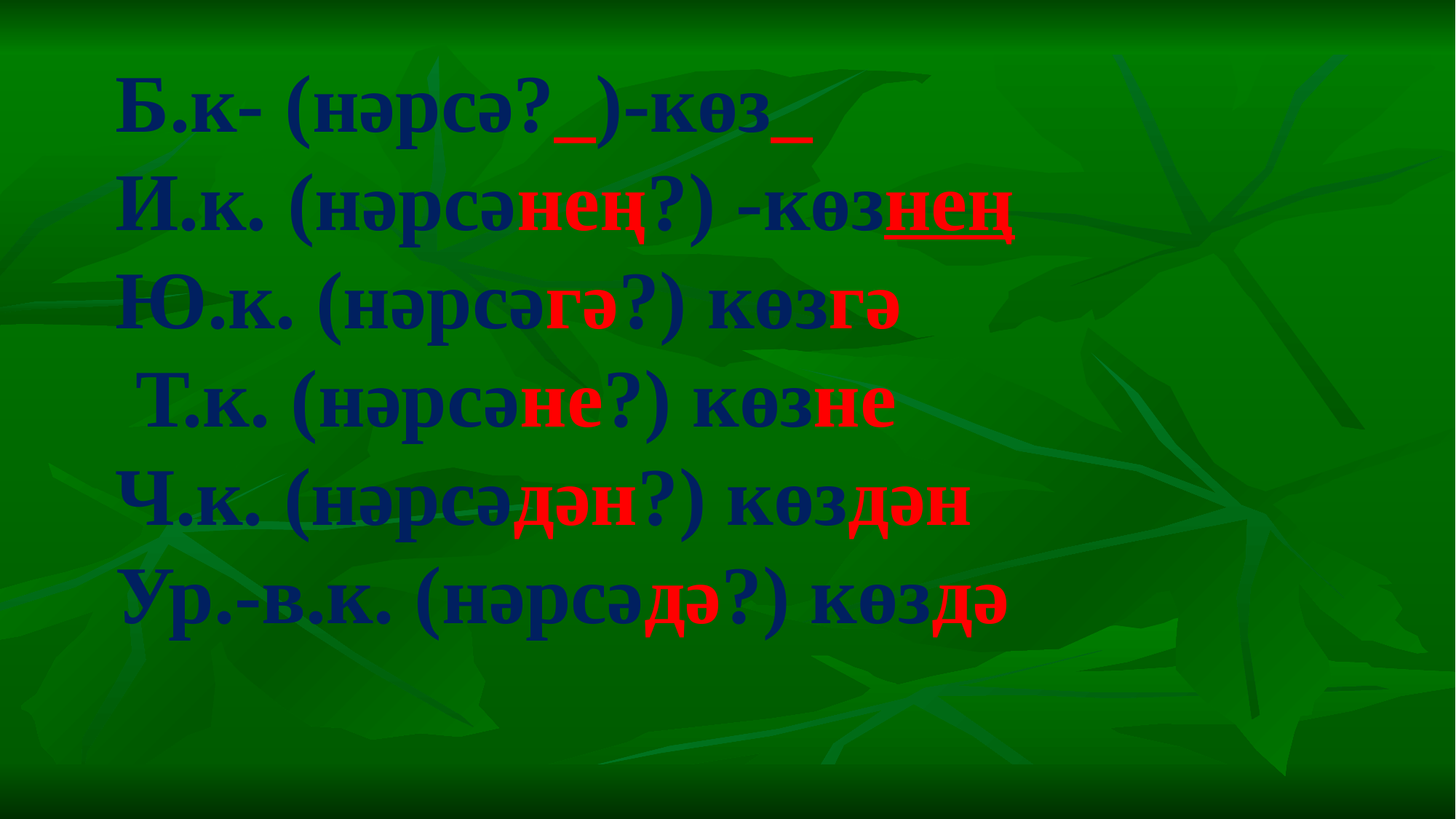

Б.к- (нәрсә?_)-көз_
И.к. (нәрсәнең?) -көзнең
Ю.к. (нәрсәгә?) көзгә
 Т.к. (нәрсәне?) көзне
Ч.к. (нәрсәдән?) көздән
Ур.-в.к. (нәрсәдә?) көздә